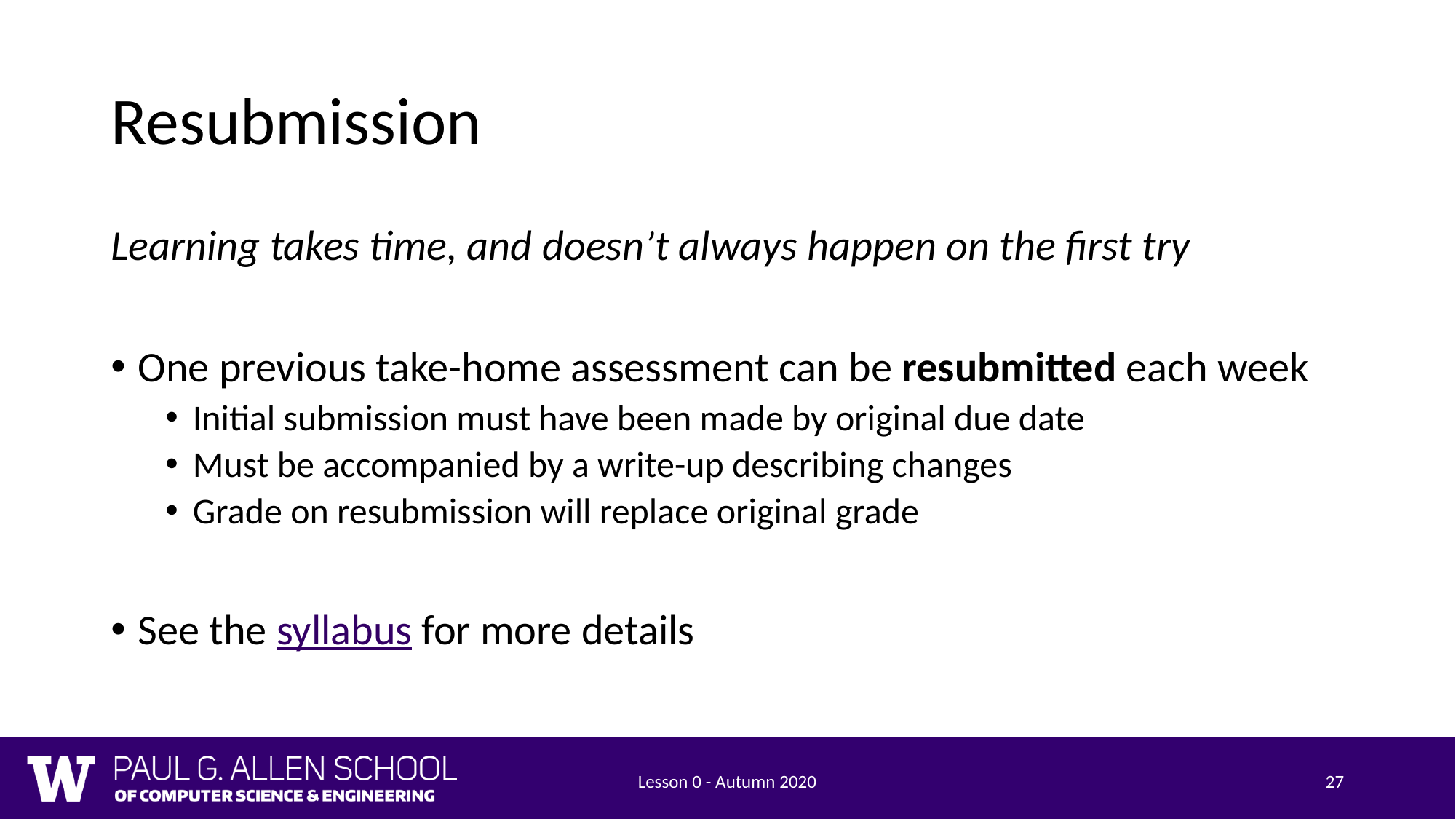

# Resubmission
Learning takes time, and doesn’t always happen on the first try

One previous take-home assessment can be resubmitted each week
Initial submission must have been made by original due date
Must be accompanied by a write-up describing changes
Grade on resubmission will replace original grade

See the syllabus for more details
Lesson 0 - Autumn 2020
27